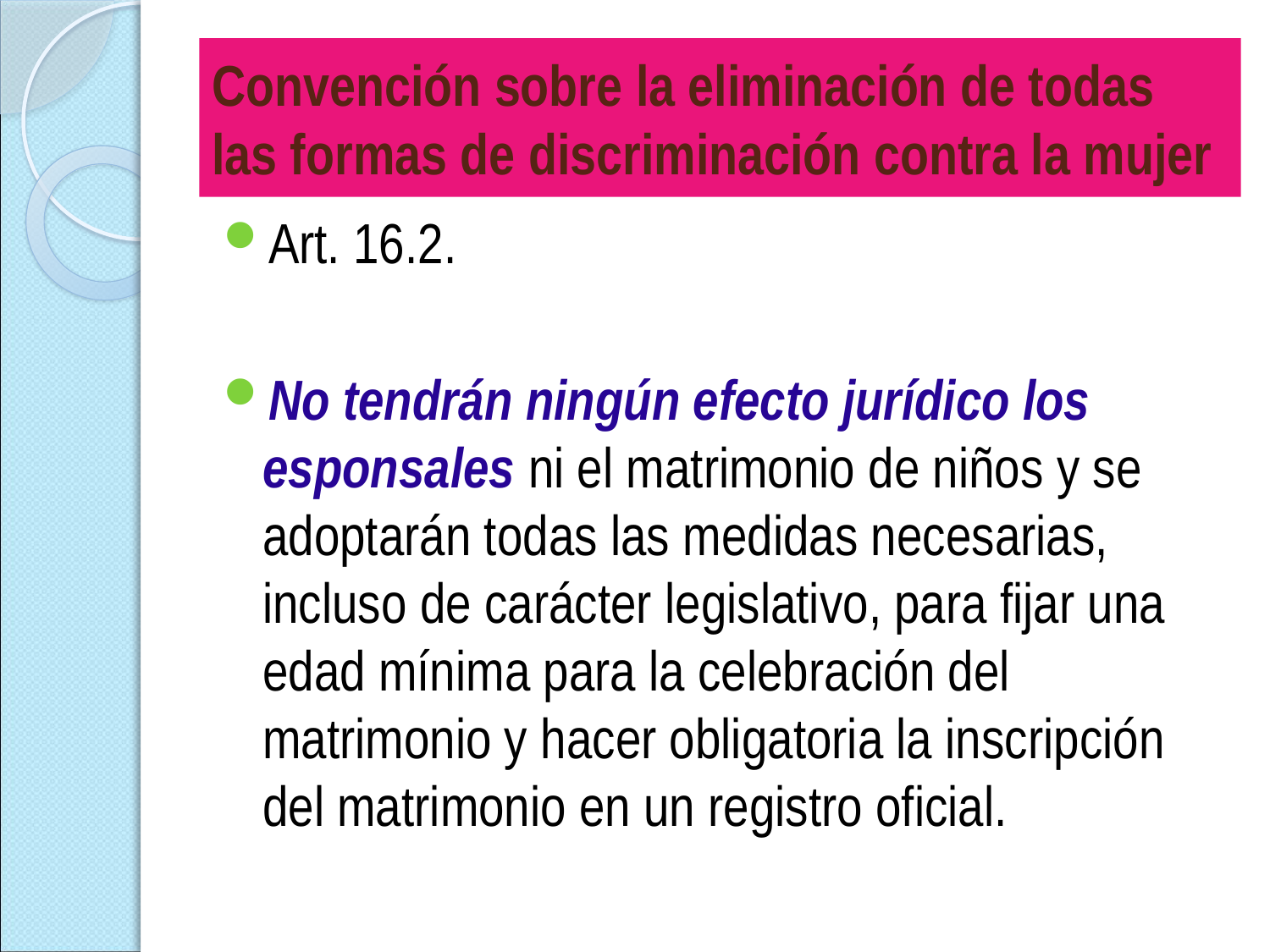

# Convención sobre la eliminación de todas las formas de discriminación contra la mujer
Art. 16.2.

No tendrán ningún efecto jurídico los esponsales ni el matrimonio de niños y se adoptarán todas las medidas necesarias, incluso de carácter legislativo, para fijar una edad mínima para la celebración del matrimonio y hacer obligatoria la inscripción del matrimonio en un registro oficial.